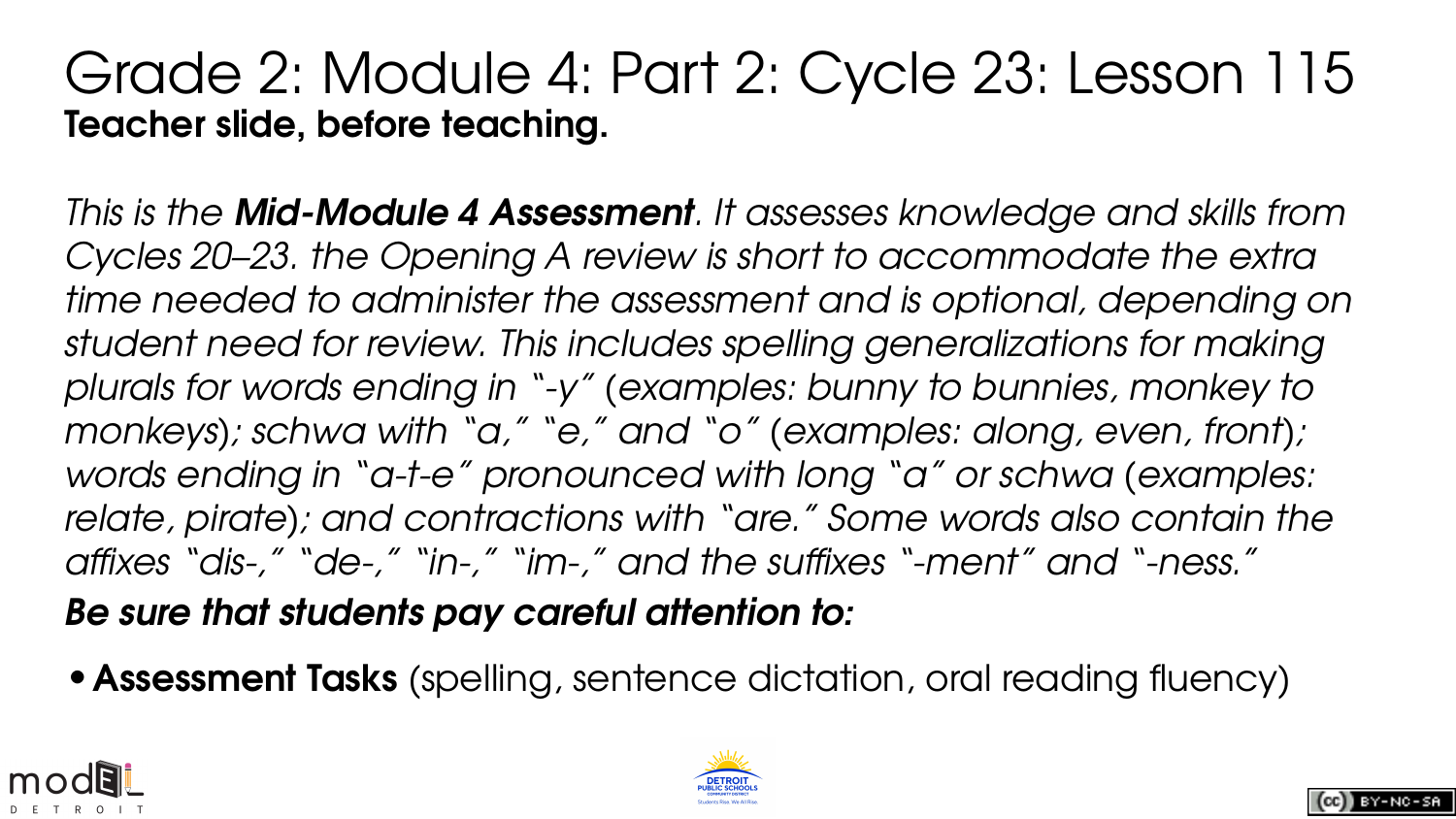

# Grade 2: Module 4: Part 2: Cycle 23: Lesson 115
Teacher slide, before teaching.
This is the Mid-Module 4 Assessment. It assesses knowledge and skills from Cycles 20–23. the Opening A review is short to accommodate the extra time needed to administer the assessment and is optional, depending on student need for review. This includes spelling generalizations for making plurals for words ending in “-y” (examples: bunny to bunnies, monkey to monkeys); schwa with “a,” “e,” and “o” (examples: along, even, front); words ending in “a-t-e” pronounced with long “a” or schwa (examples: relate, pirate); and contractions with “are.” Some words also contain the affixes “dis-,” “de-,” “in-,” “im-,” and the suffixes “-ment” and “-ness.”
Be sure that students pay careful attention to:
Assessment Tasks (spelling, sentence dictation, oral reading fluency)